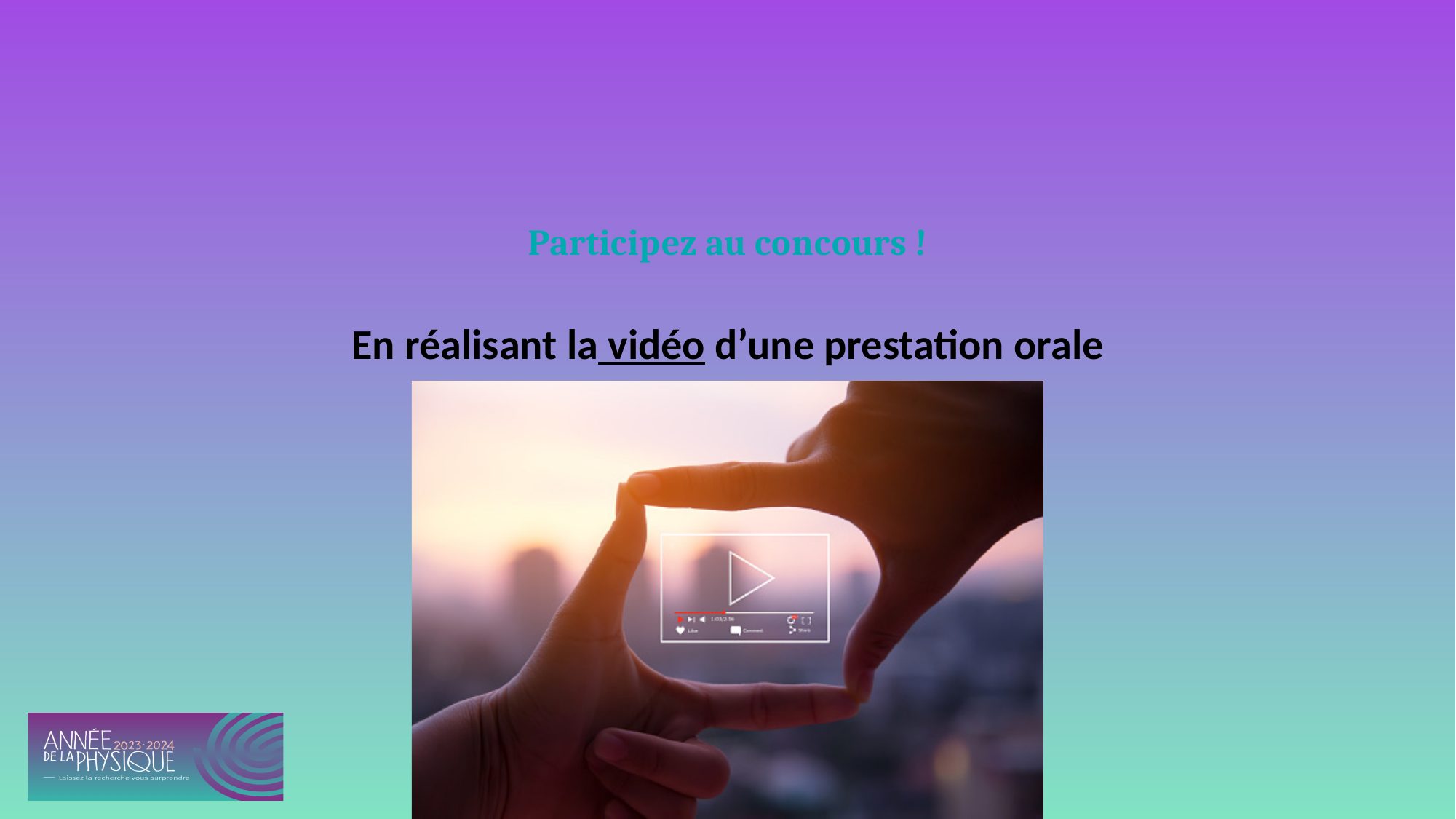

#
Participez au concours !

En réalisant la vidéo d’une prestation orale